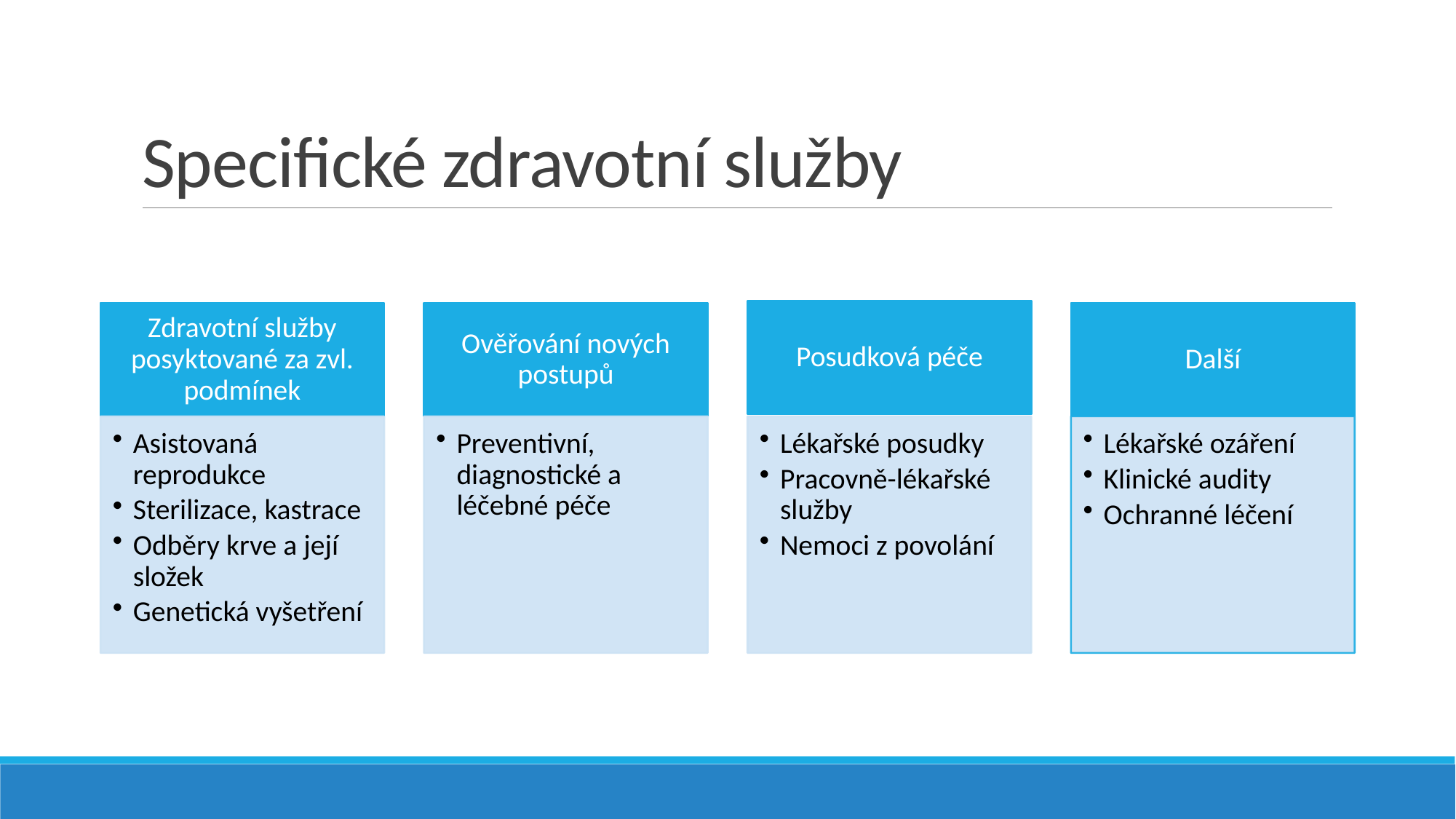

# Specifické zdravotní služby
Zdravotní služby posyktované za zvl. podmínek
Asistovaná reprodukce
Sterilizace, kastrace
Odběry krve a její složek
Genetická vyšetření
Ověřování nových postupů
Preventivní, diagnostické a léčebné péče
Posudková péče
Lékařské posudky
Pracovně-lékařské služby
Nemoci z povolání
Další
Lékařské ozáření
Klinické audity
Ochranné léčení